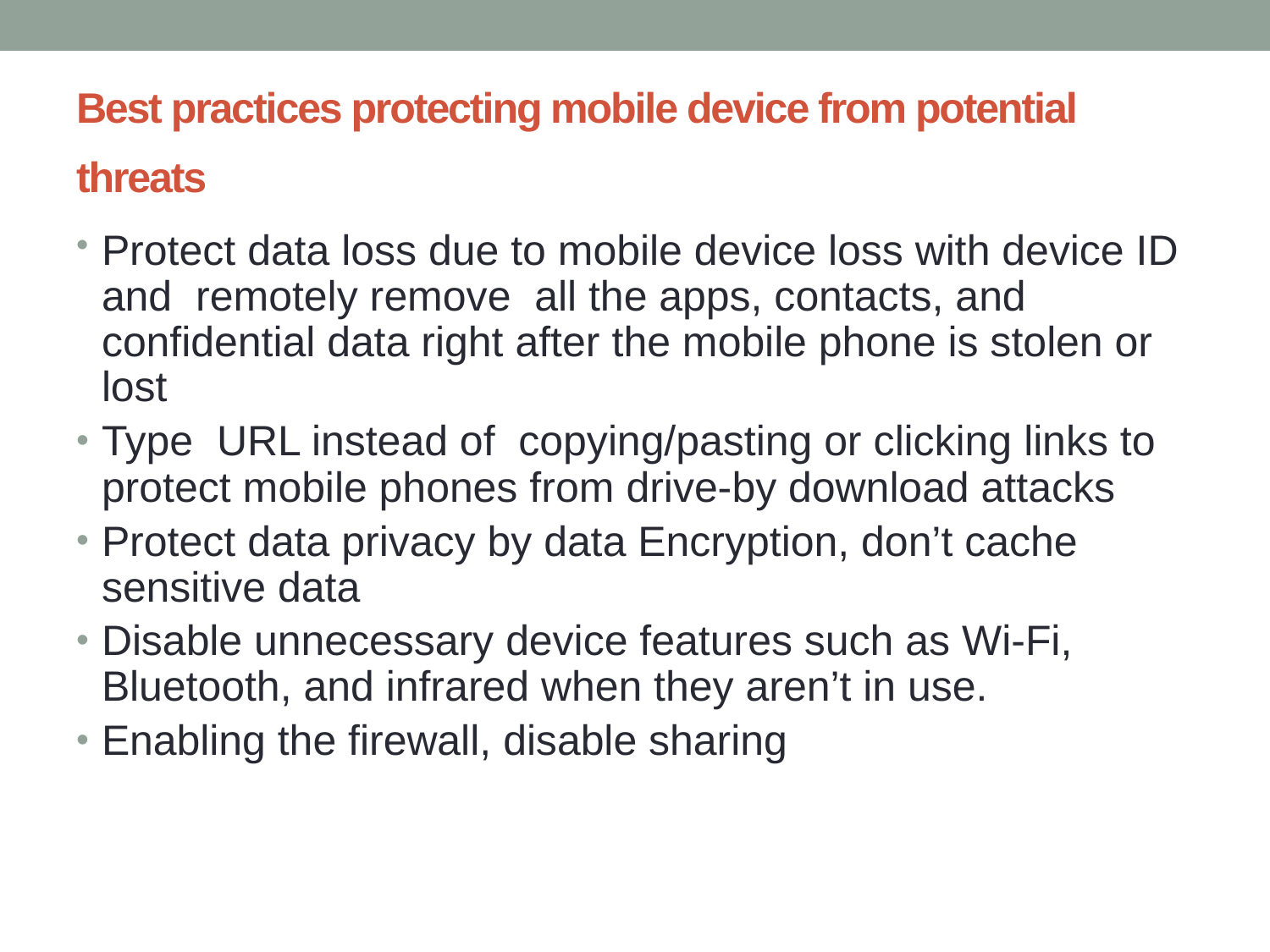

# Best practices protecting mobile device from potential threats
Protect data loss due to mobile device loss with device ID and  remotely remove  all the apps, contacts, and confidential data right after the mobile phone is stolen or lost
Type  URL instead of  copying/pasting or clicking links to protect mobile phones from drive-by download attacks
Protect data privacy by data Encryption, don’t cache sensitive data
Disable unnecessary device features such as Wi-Fi, Bluetooth, and infrared when they aren’t in use.
Enabling the firewall, disable sharing